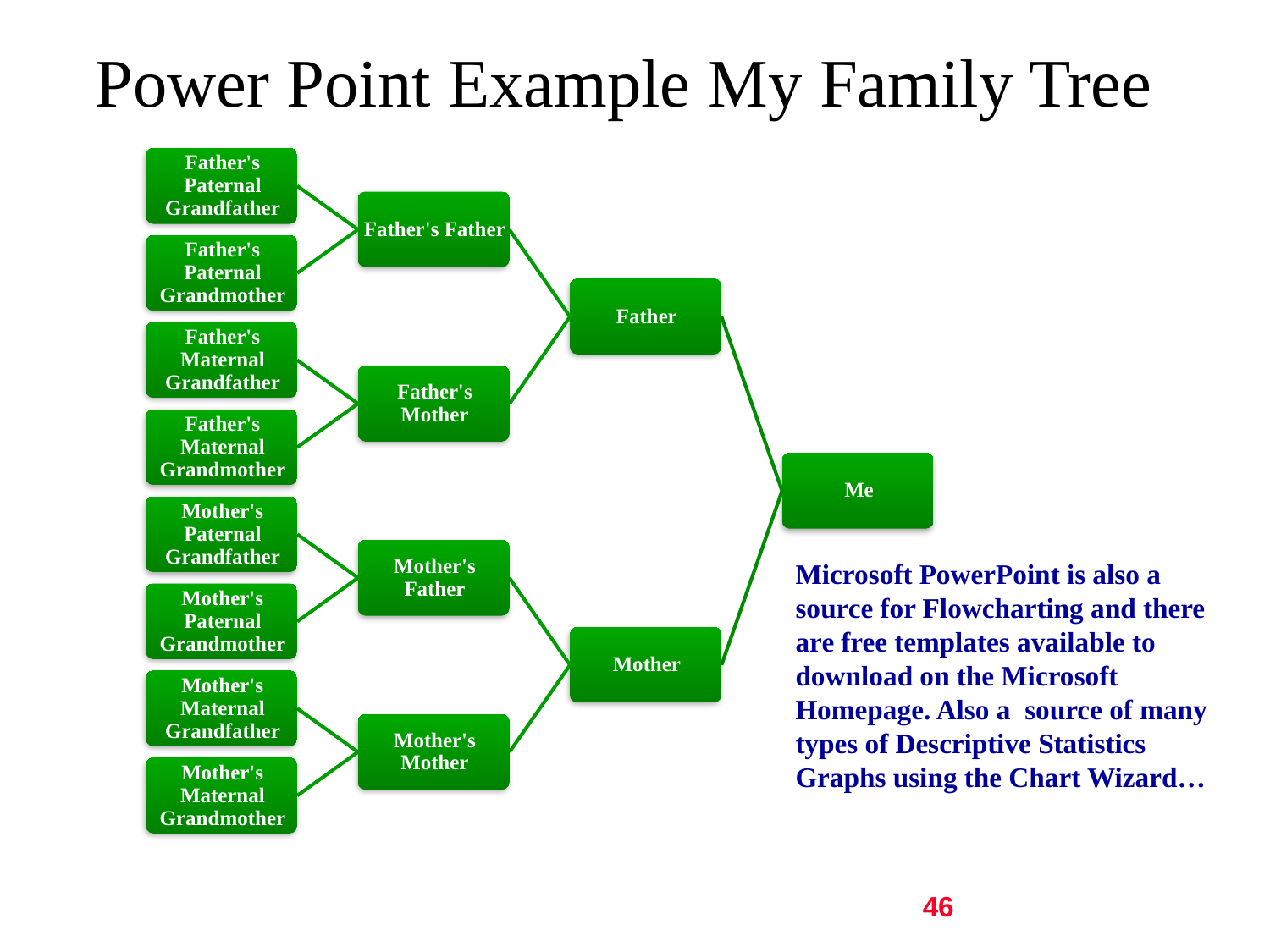

# Power Point Example My Family Tree
Me

Father

Father's Father

Father's Paternal Grandfather

Father's Paternal Grandmother

Father's Mother

Father's Maternal Grandfather

Father's Maternal Grandmother

Mother

Mother's Father

Mother's Paternal Grandfather

Mother's Paternal Grandmother

Mother's Mother

Mother's Maternal Grandfather

Mother's Maternal Grandmother
Microsoft PowerPoint is also a source for Flowcharting and there are free templates available to download on the Microsoft Homepage. Also a  source of many types of Descriptive Statistics Graphs using the Chart Wizard…
46